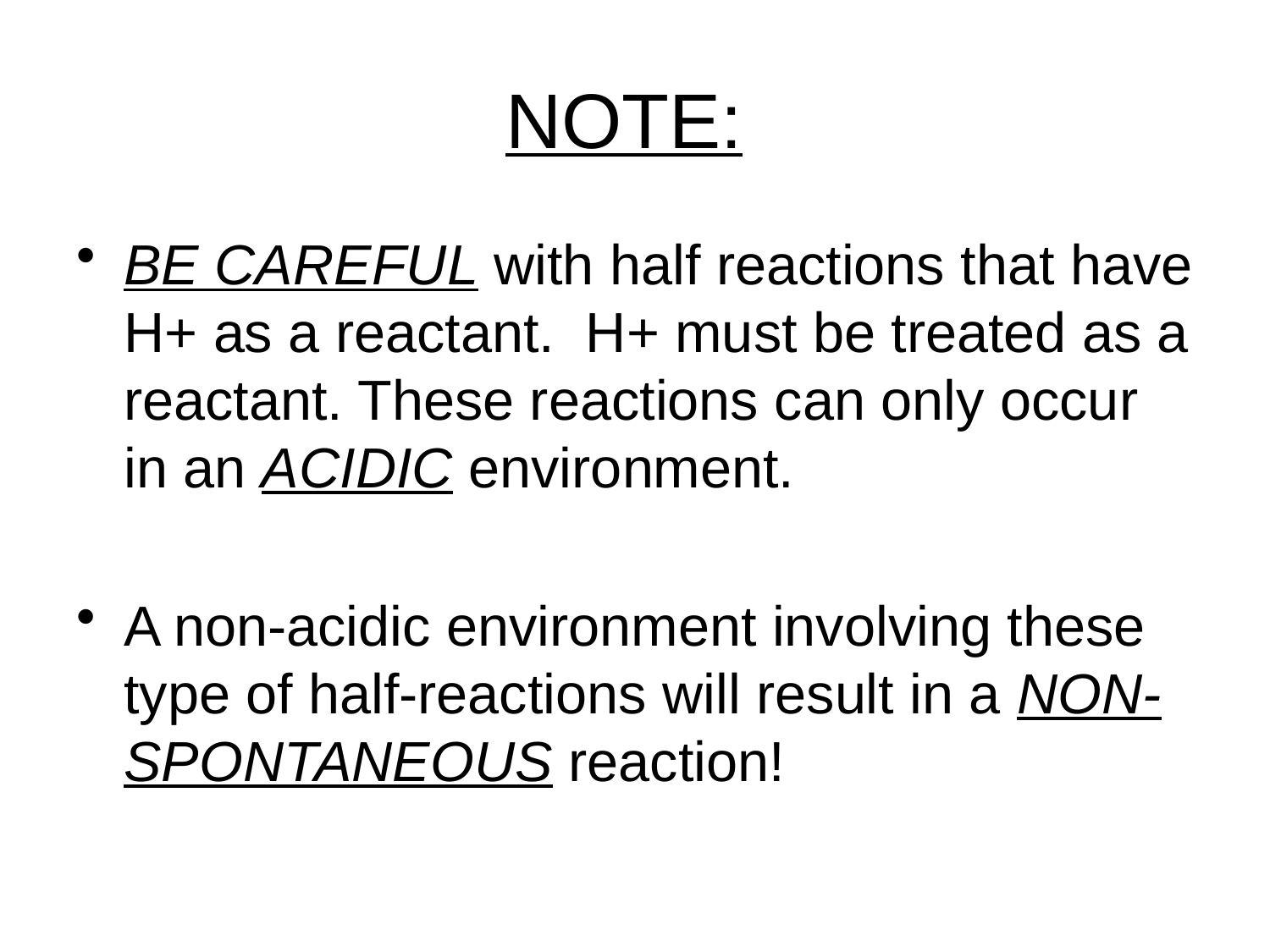

# NOTE:
BE CAREFUL with half reactions that have H+ as a reactant.  H+ must be treated as a reactant. These reactions can only occur in an ACIDIC environment.

A non-acidic environment involving these type of half-reactions will result in a NON-SPONTANEOUS reaction!